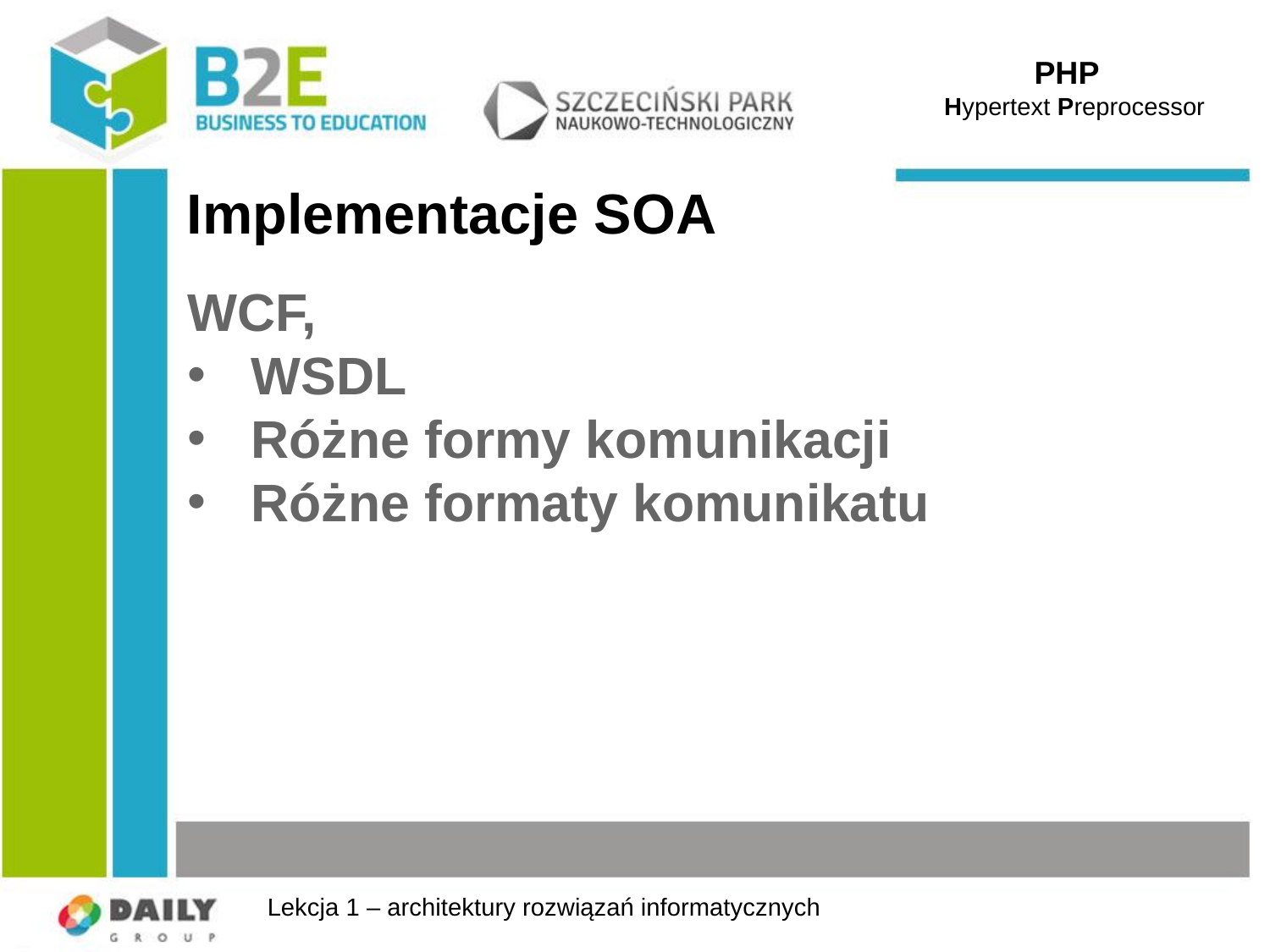

PHP
 Hypertext Preprocessor
# Implementacje SOA
WCF,
WSDL
Różne formy komunikacji
Różne formaty komunikatu

Lekcja 1 – architektury rozwiązań informatycznych